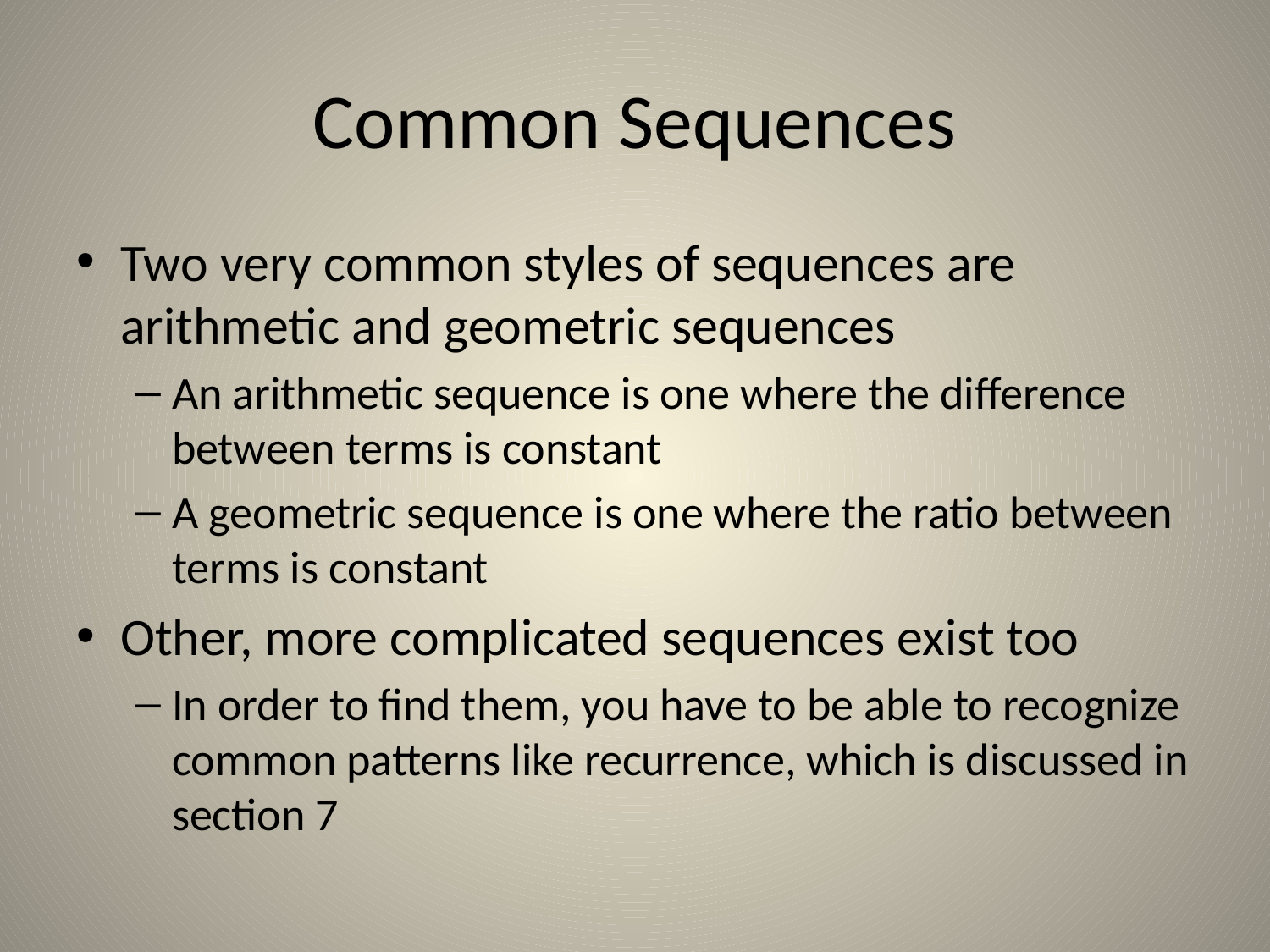

# Common Sequences
Two very common styles of sequences are arithmetic and geometric sequences
An arithmetic sequence is one where the difference between terms is constant
A geometric sequence is one where the ratio between terms is constant
Other, more complicated sequences exist too
In order to find them, you have to be able to recognize common patterns like recurrence, which is discussed in section 7